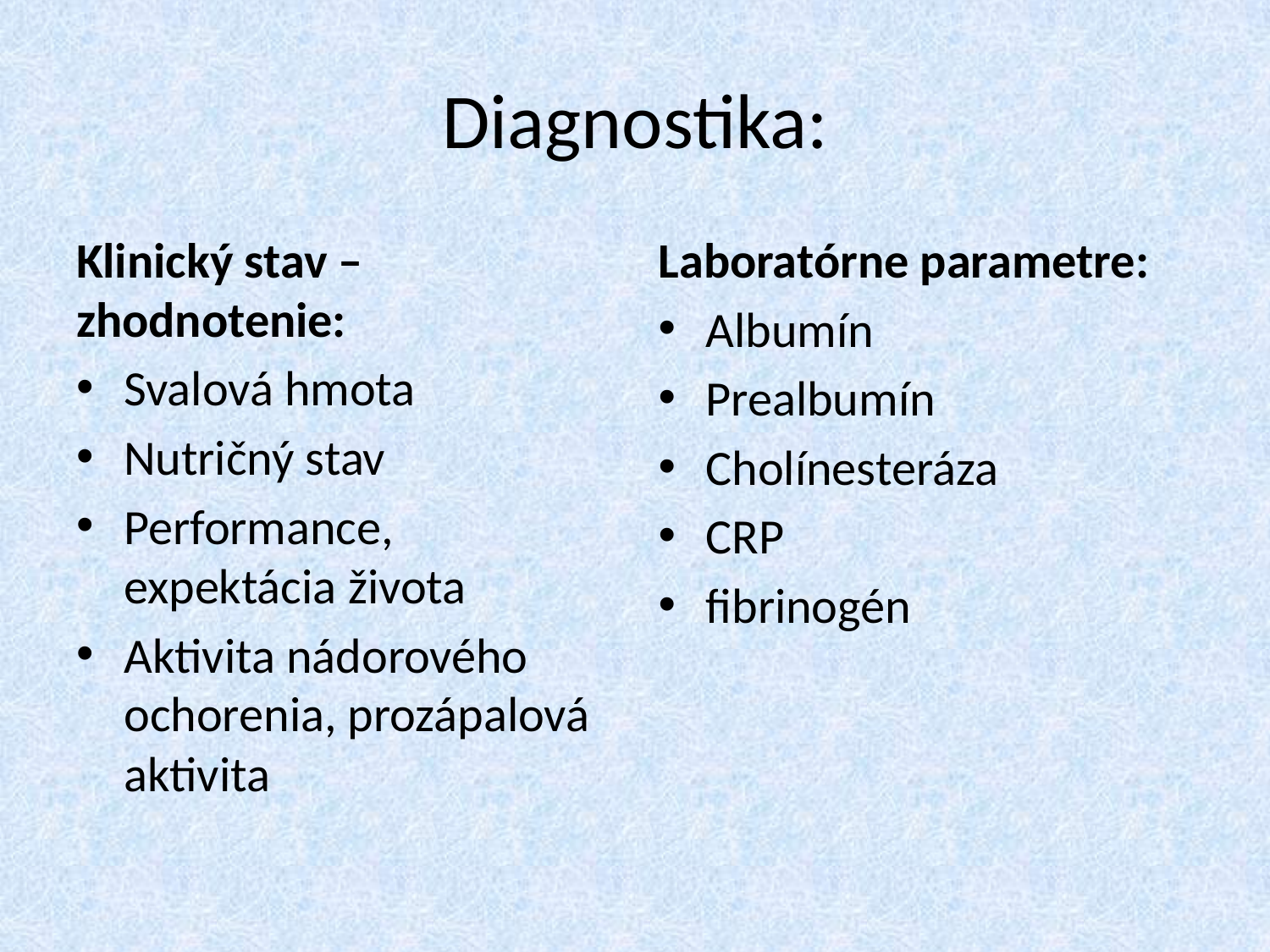

# Diagnostika:
Klinický stav – zhodnotenie:
Svalová hmota
Nutričný stav
Performance, expektácia života
Aktivita nádorového ochorenia, prozápalová aktivita
Laboratórne parametre:
Albumín
Prealbumín
Cholínesteráza
CRP
fibrinogén